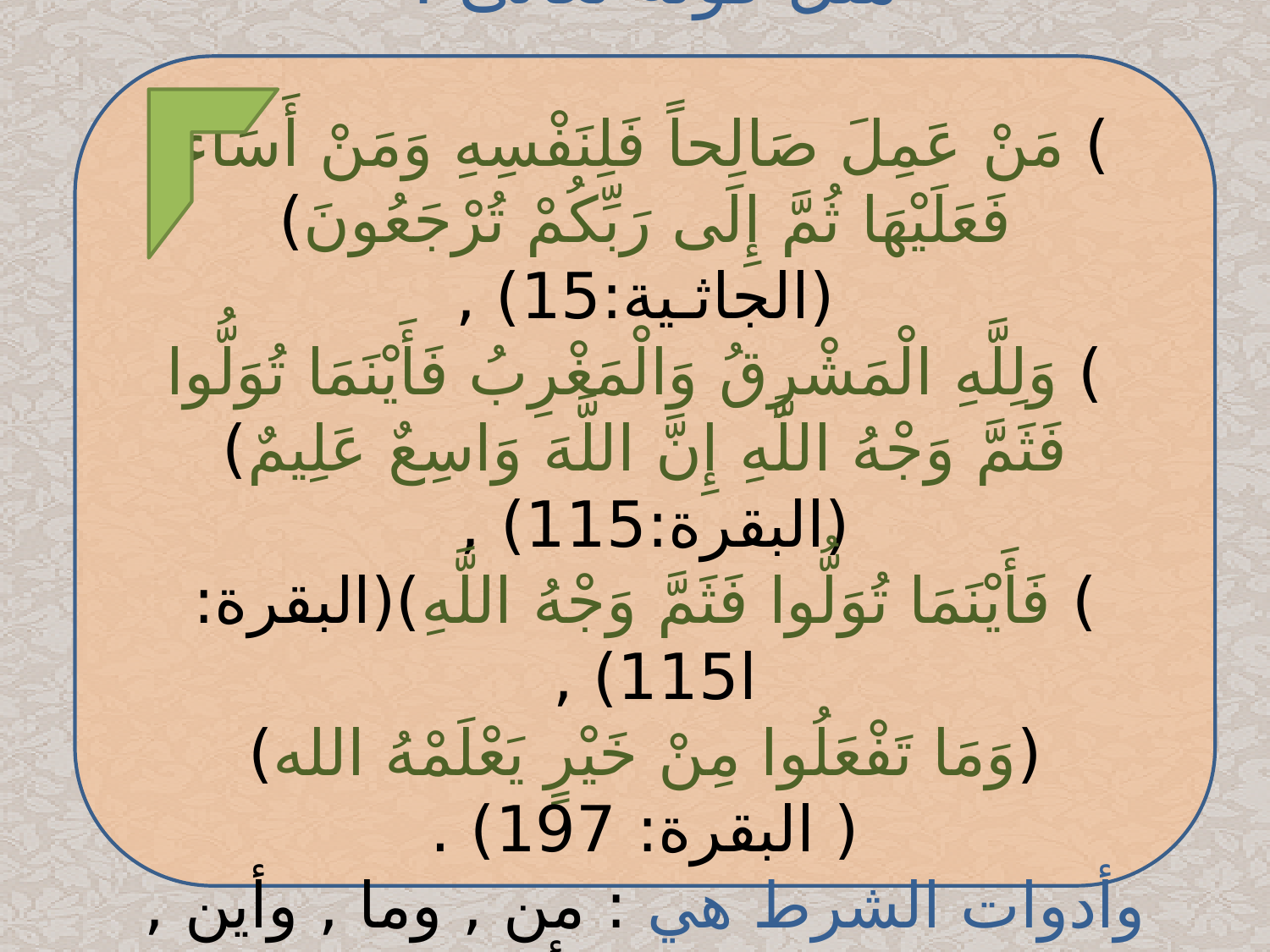

مثل قوله تعالى :

) مَنْ عَمِلَ صَالِحاً فَلِنَفْسِهِ وَمَنْ أَسَاء فَعَلَيْهَا ثُمَّ إِلَى رَبِّكُمْ تُرْجَعُونَ)(الجاثـية:15) ,
 ) وَلِلَّهِ الْمَشْرِقُ وَالْمَغْرِبُ فَأَيْنَمَا تُوَلُّوا فَثَمَّ وَجْهُ اللَّهِ إِنَّ اللَّهَ وَاسِعٌ عَلِيمٌ)(البقرة:115) ,
) فَأَيْنَمَا تُوَلُّوا فَثَمَّ وَجْهُ اللَّهِ)(البقرة: ا115) ,
(وَمَا تَفْعَلُوا مِنْ خَيْرٍ يَعْلَمْهُ الله) ( البقرة: 197) .
وأدوات الشرط هي : من , وما , وأين , ومتى , وأي